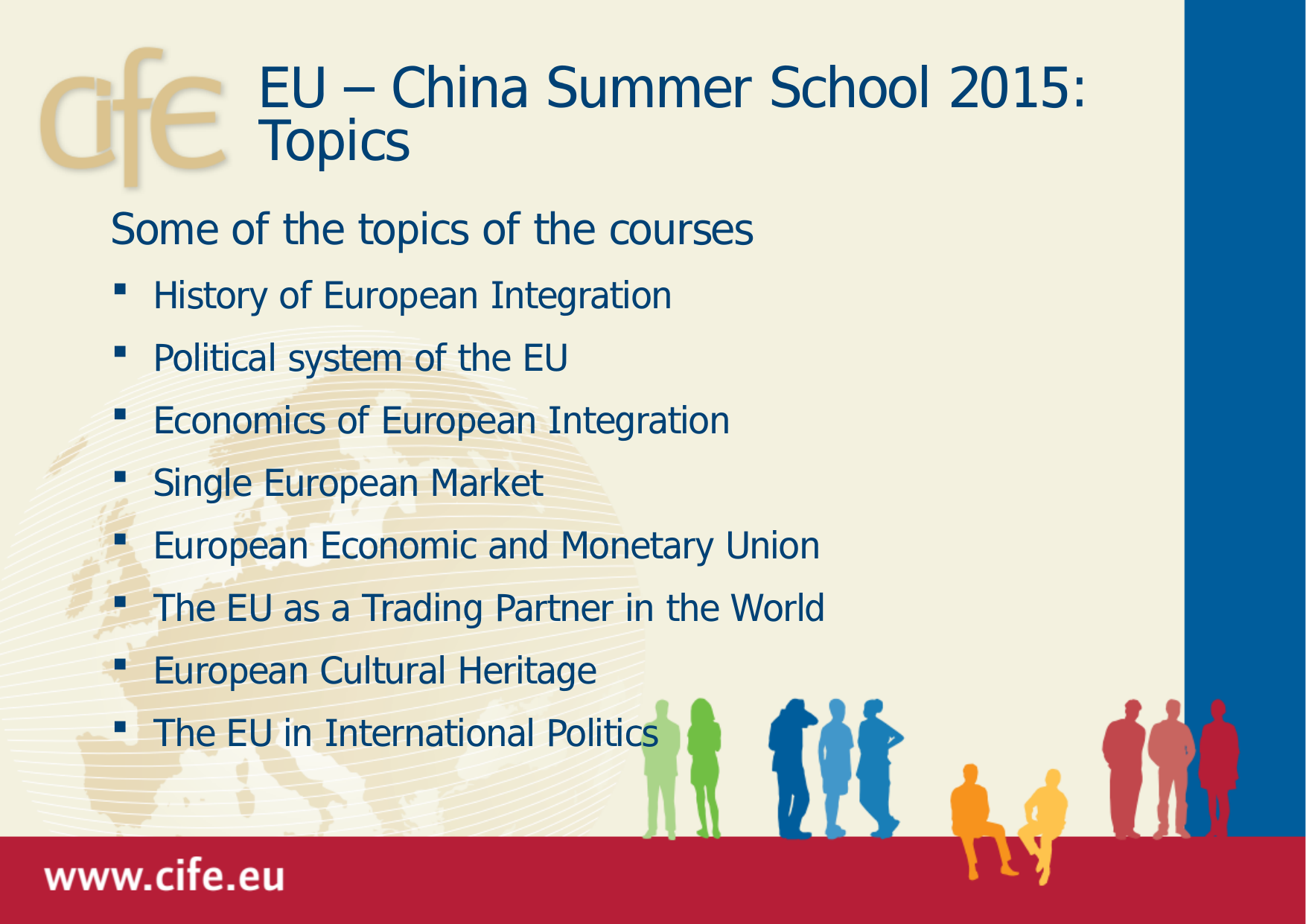

EU – China Summer School 2015: Topics
Some of the topics of the courses
History of European Integration
Political system of the EU
Economics of European Integration
Single European Market
European Economic and Monetary Union
The EU as a Trading Partner in the World
European Cultural Heritage
The EU in International Politics